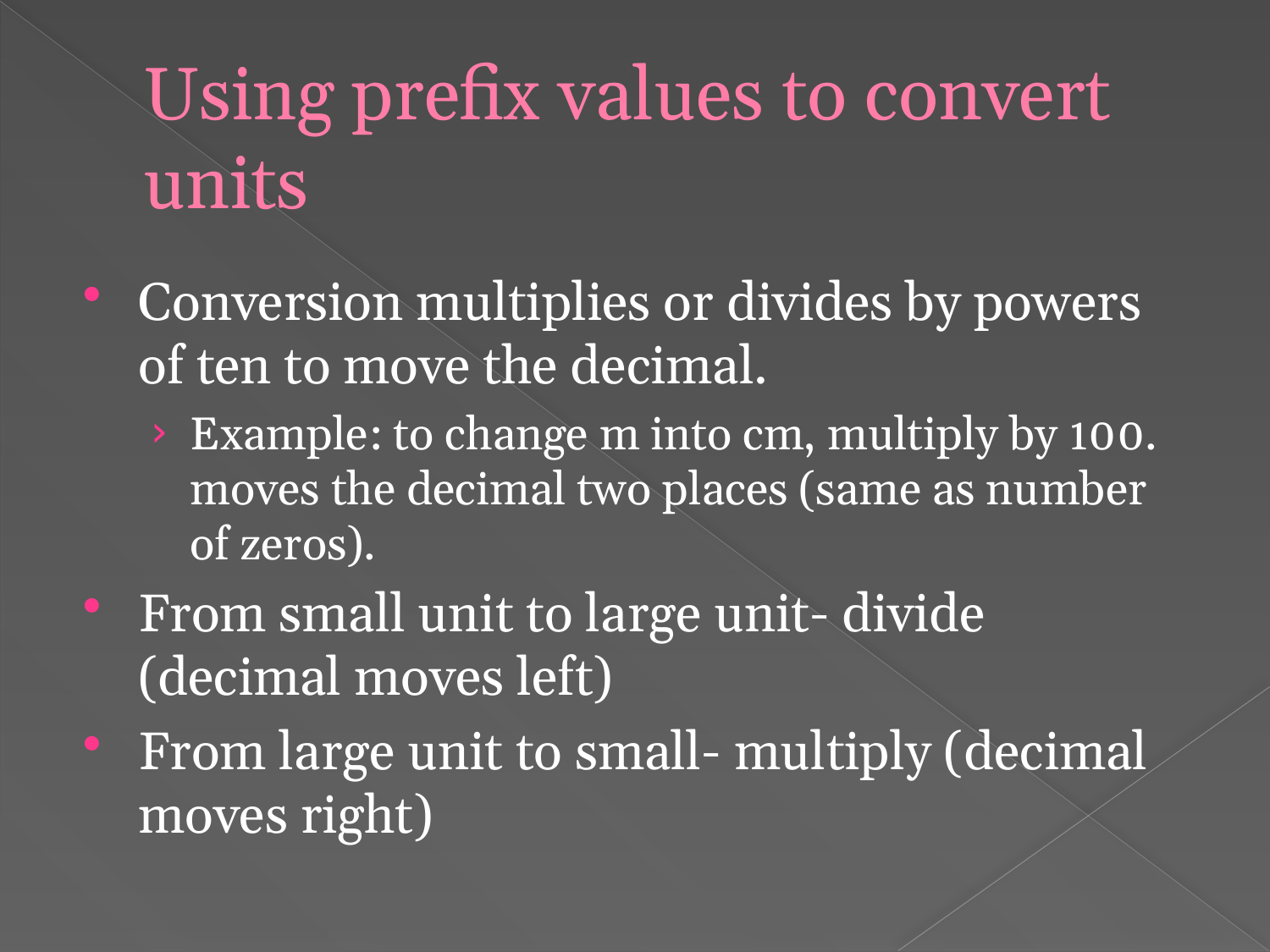

# Using prefix values to convert units
Conversion multiplies or divides by powers of ten to move the decimal.
Example: to change m into cm, multiply by 100. moves the decimal two places (same as number of zeros).
From small unit to large unit- divide (decimal moves left)
From large unit to small- multiply (decimal moves right)